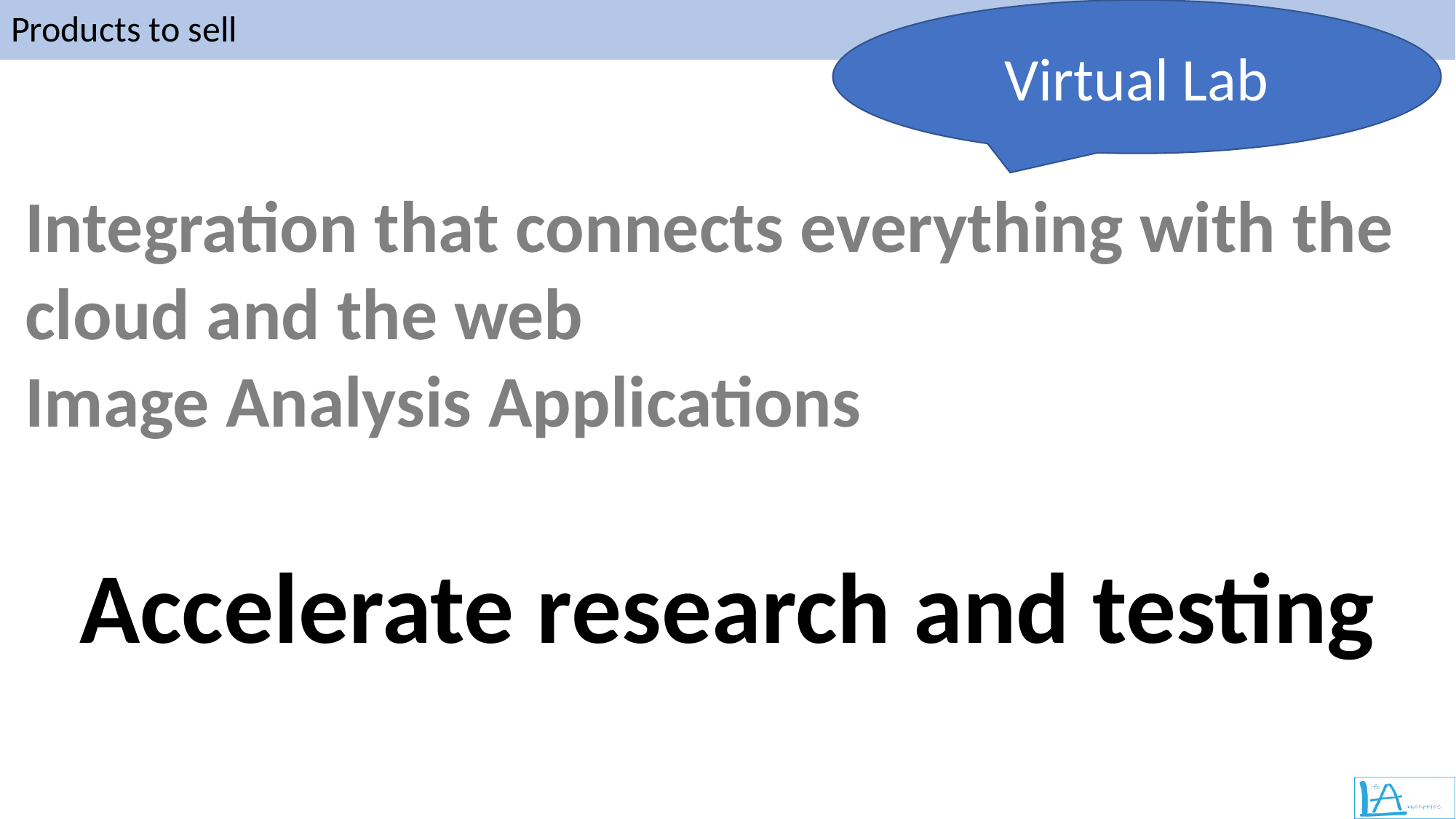

# Products to sell
Virtual Lab
Integration that connects everything with the cloud and the web
Image Analysis Applications

Accelerate research and testing